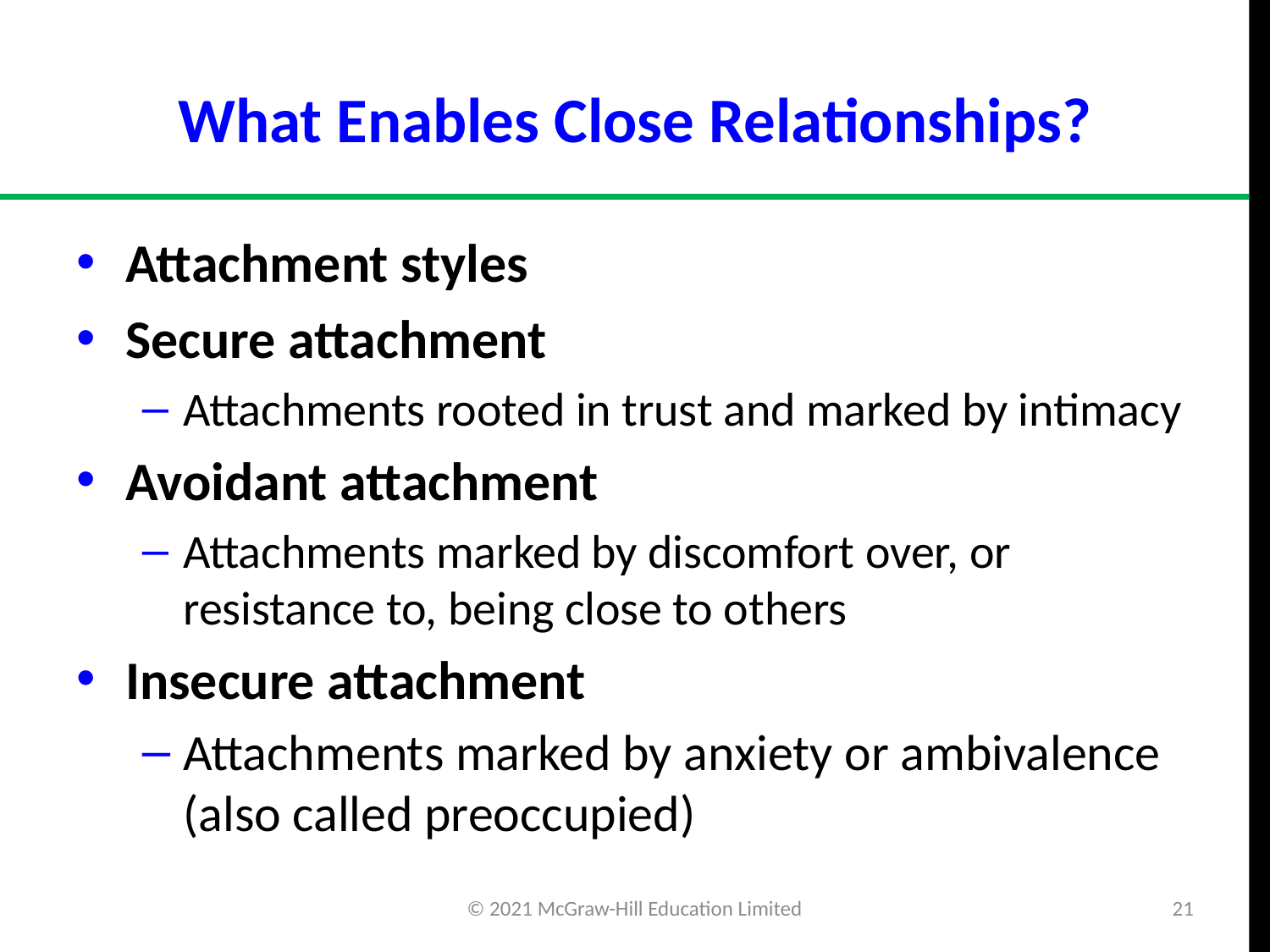

# What Enables Close Relationships?
Attachment styles
Secure attachment
Attachments rooted in trust and marked by intimacy
Avoidant attachment
Attachments marked by discomfort over, or resistance to, being close to others
Insecure attachment
Attachments marked by anxiety or ambivalence (also called preoccupied)

© 2021 McGraw-Hill Education Limited
21